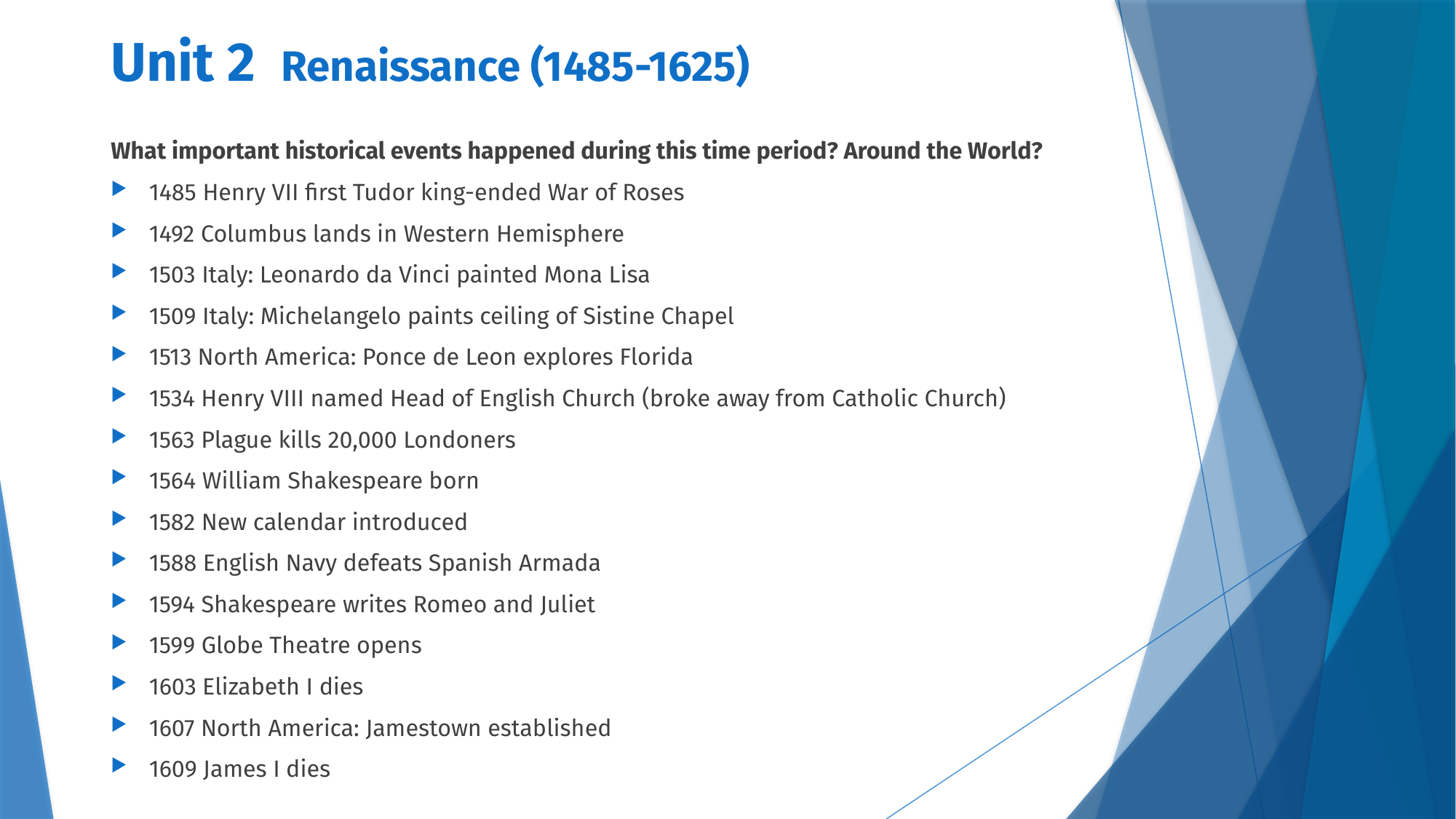

# Unit 2  Renaissance (1485-1625)
What important historical events happened during this time period? Around the World?
1485 Henry VII first Tudor king-ended War of Roses
1492 Columbus lands in Western Hemisphere
1503 Italy: Leonardo da Vinci painted Mona Lisa
1509 Italy: Michelangelo paints ceiling of Sistine Chapel
1513 North America: Ponce de Leon explores Florida
1534 Henry VIII named Head of English Church (broke away from Catholic Church)
1563 Plague kills 20,000 Londoners
1564 William Shakespeare born
1582 New calendar introduced
1588 English Navy defeats Spanish Armada
1594 Shakespeare writes Romeo and Juliet
1599 Globe Theatre opens
1603 Elizabeth I dies
1607 North America: Jamestown established
1609 James I dies